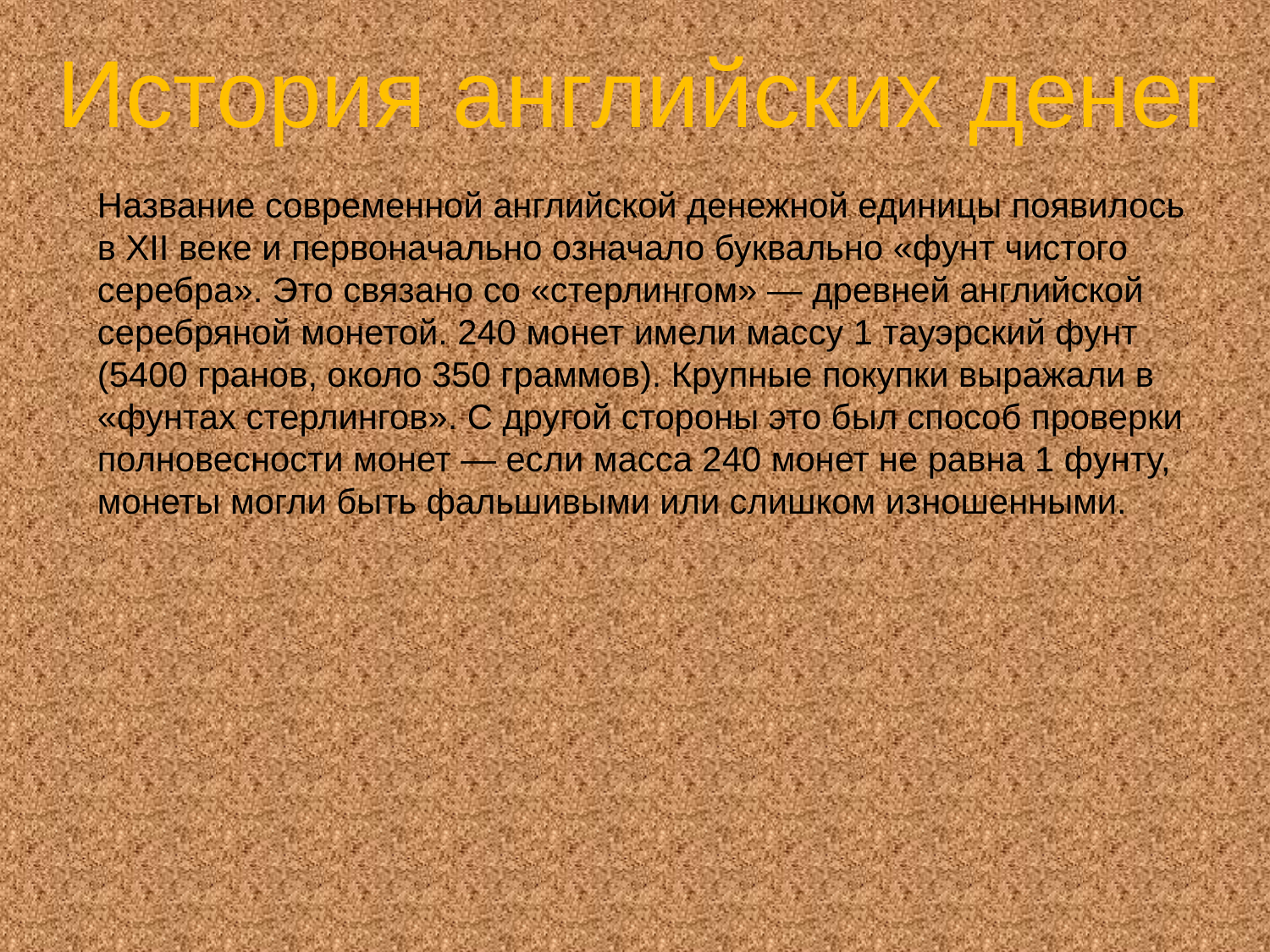

История английских денег
Название современной английской денежной единицы появилось в XII веке и первоначально означало буквально «фунт чистого серебра». Это связано со «стерлингом» — древней английской серебряной монетой. 240 монет имели массу 1 тауэрский фунт (5400 гранов, около 350 граммов). Крупные покупки выражали в «фунтах стерлингов». С другой стороны это был способ проверки полновесности монет — если масса 240 монет не равна 1 фунту, монеты могли быть фальшивыми или слишком изношенными.